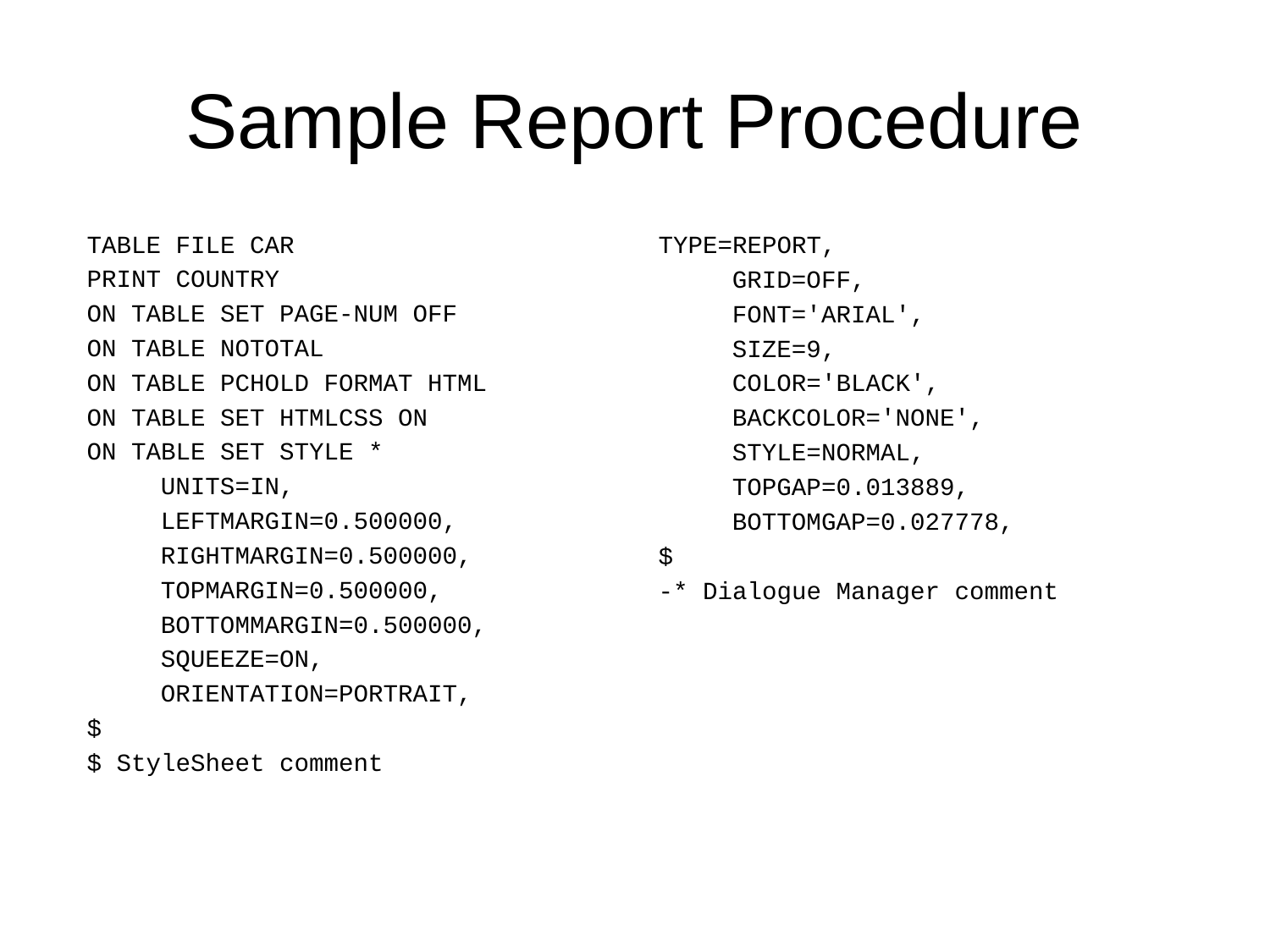

# Sample Report Procedure
TABLE FILE CAR
PRINT COUNTRY
ON TABLE SET PAGE-NUM OFF
ON TABLE NOTOTAL
ON TABLE PCHOLD FORMAT HTML
ON TABLE SET HTMLCSS ON
ON TABLE SET STYLE *
     UNITS=IN,
     LEFTMARGIN=0.500000,
     RIGHTMARGIN=0.500000,
     TOPMARGIN=0.500000,
     BOTTOMMARGIN=0.500000,
     SQUEEZE=ON,
     ORIENTATION=PORTRAIT,
$
$ StyleSheet comment
TYPE=REPORT,
     GRID=OFF,
     FONT='ARIAL',
     SIZE=9,
     COLOR='BLACK',
     BACKCOLOR='NONE',
     STYLE=NORMAL,
     TOPGAP=0.013889,
     BOTTOMGAP=0.027778,
$
-* Dialogue Manager comment